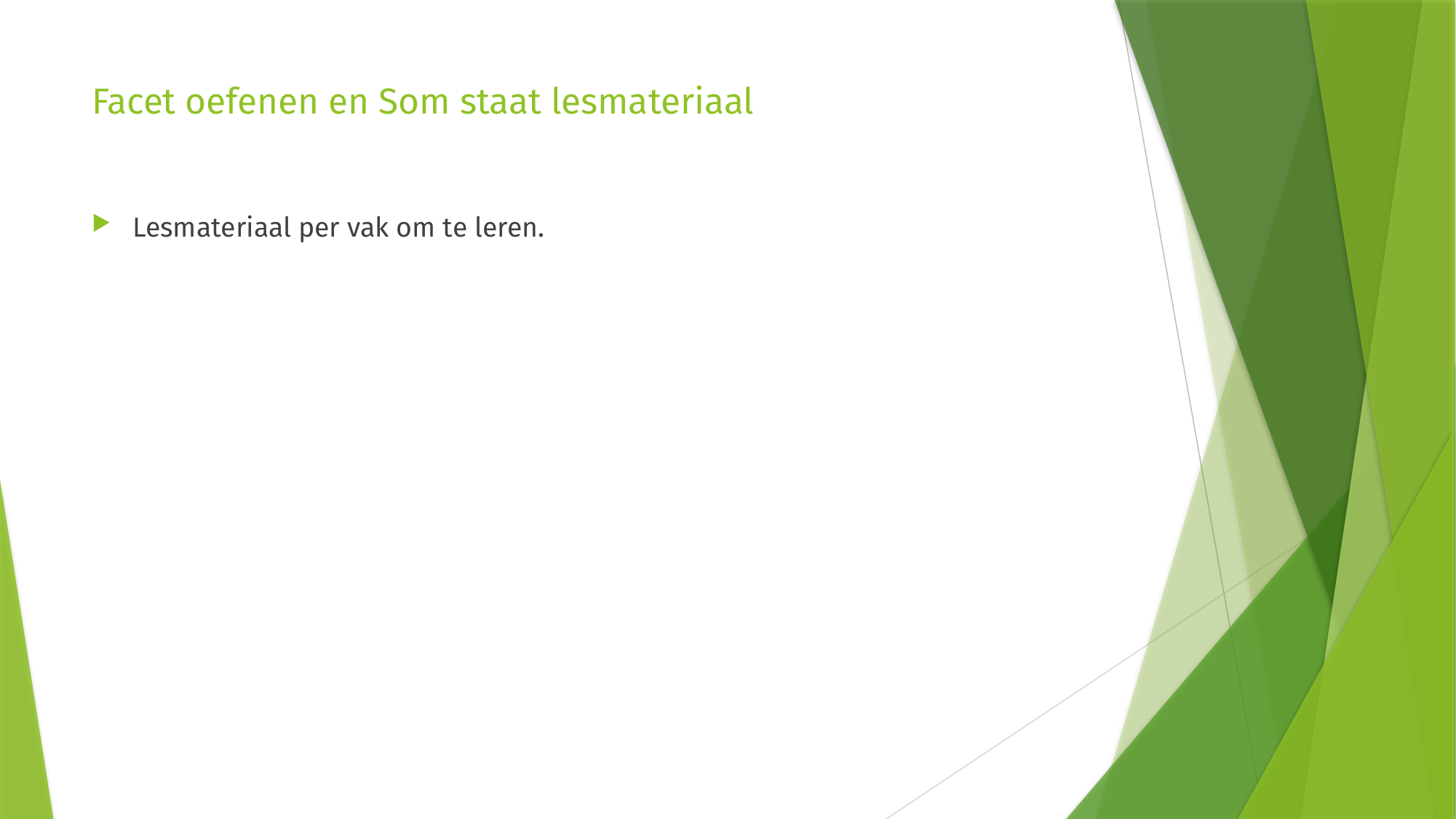

# Facet oefenen en Som staat lesmateriaal
Lesmateriaal per vak om te leren.